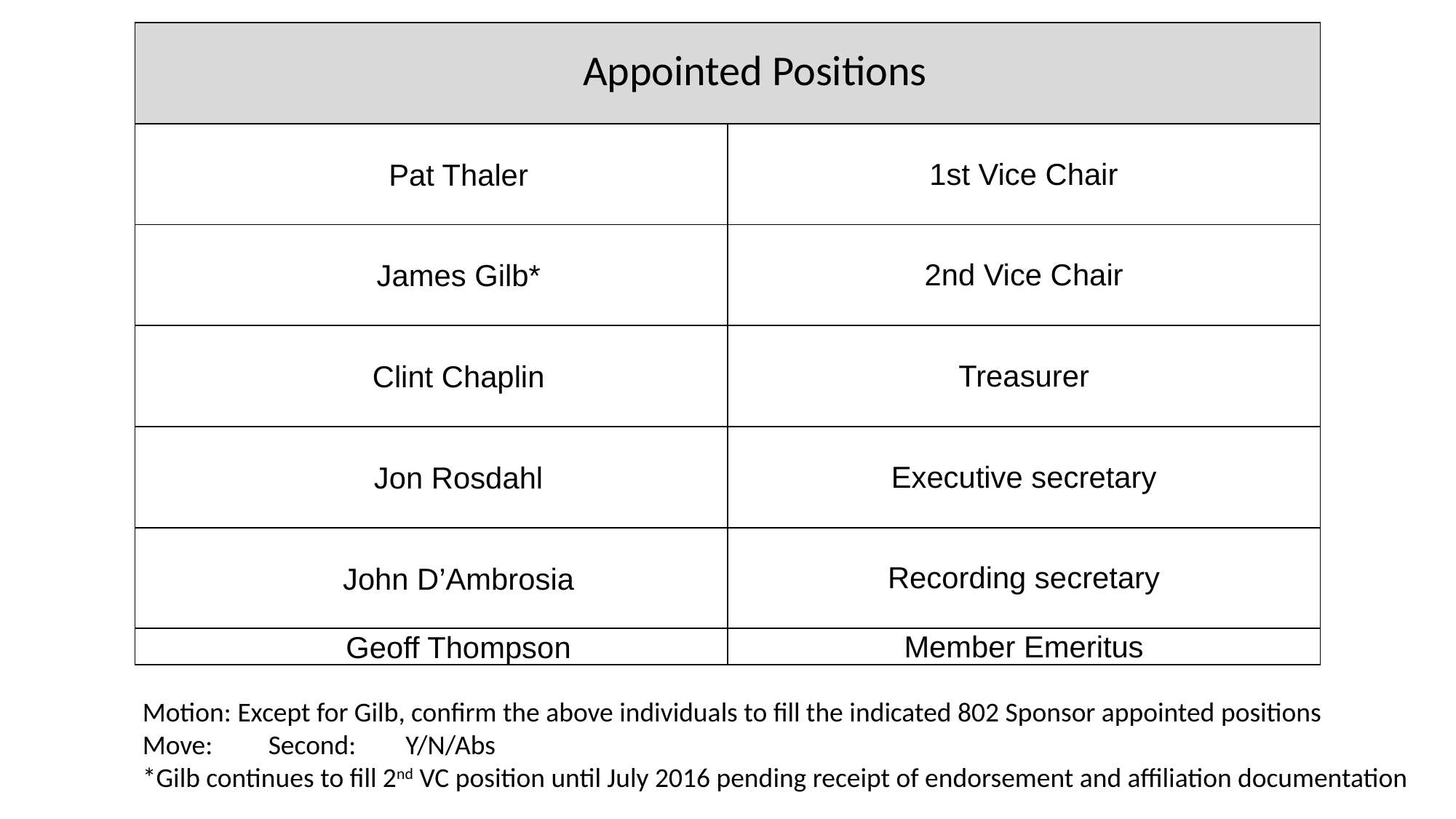

| Appointed Positions |  |
| --- | --- |
| Pat Thaler | 1st Vice Chair |
| James Gilb\* | 2nd Vice Chair |
| Clint Chaplin | Treasurer |
| Jon Rosdahl | Executive secretary |
| John D’Ambrosia | Recording secretary |
| Geoff Thompson | Member Emeritus |
Motion: Except for Gilb, confirm the above individuals to fill the indicated 802 Sponsor appointed positions
Move:         Second:        Y/N/Abs
*Gilb continues to fill 2nd VC position until July 2016 pending receipt of endorsement and affiliation documentation